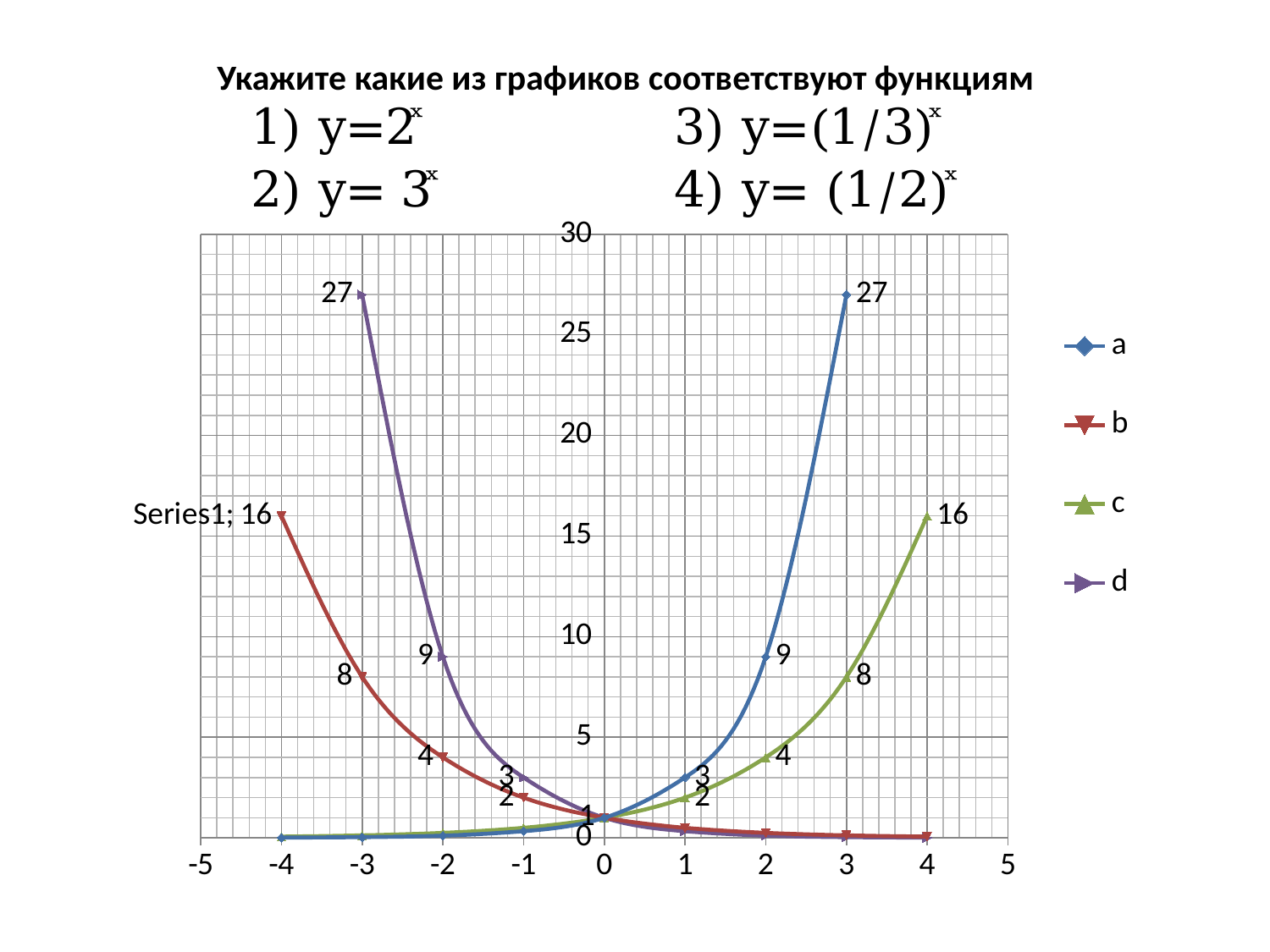

# Укажите какие из графиков соответствуют функциям
| 1) y=2 ͯ | 3) y=(1/3) ͯ |
| --- | --- |
| 2) y= 3 ͯ | 4) y= (1/2) ͯ |

### Chart

| Category | a | b | c | d |  |  |  |  |  |
|---|---|---|---|---|---|---|---|---|---|